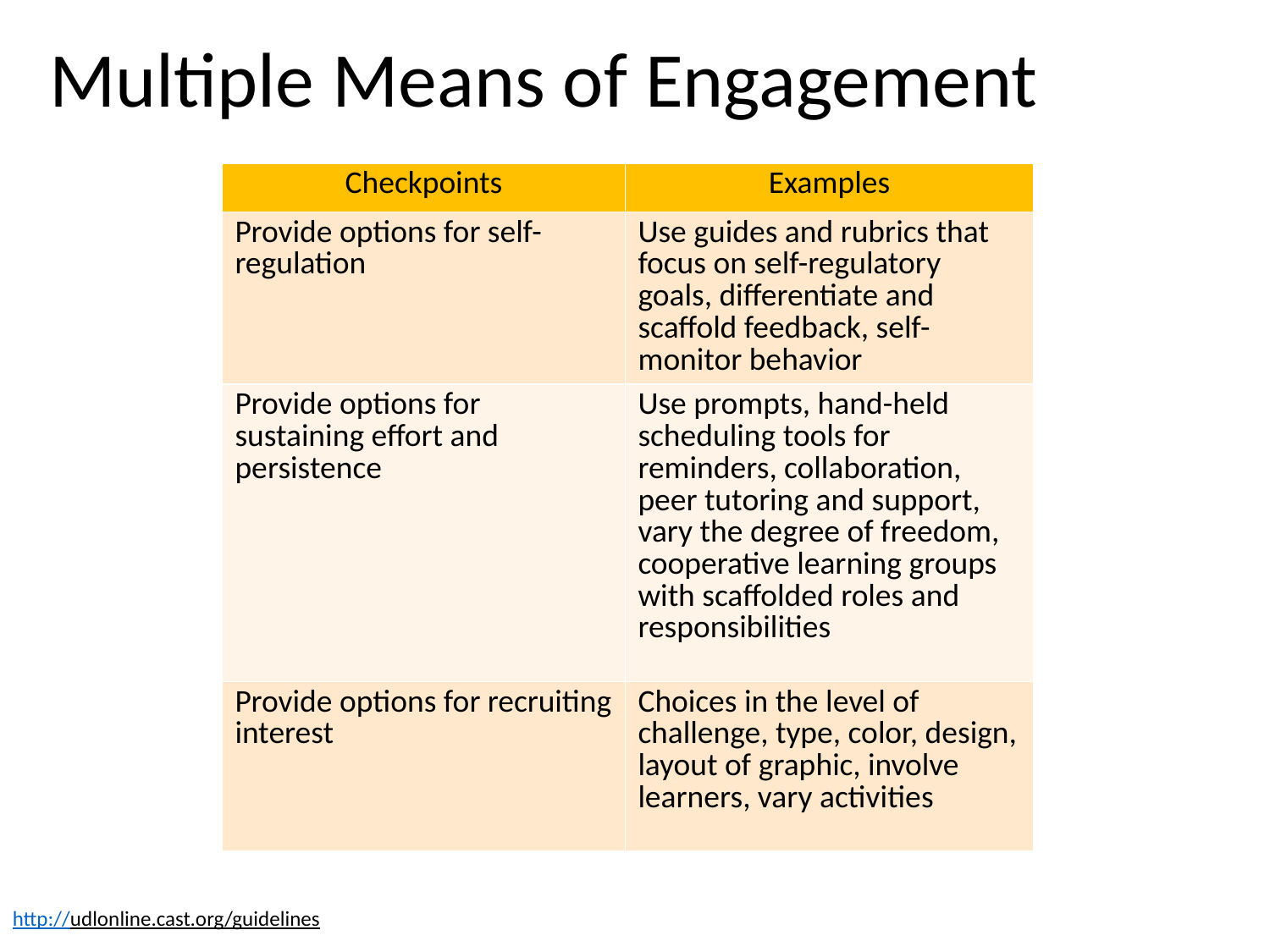

# Multiple Means of Engagement
| Checkpoints | Examples |
| --- | --- |
| Provide options for self-regulation | Use guides and rubrics that focus on self-regulatory goals, differentiate and scaffold feedback, self-monitor behavior |
| Provide options for sustaining effort and persistence | Use prompts, hand-held scheduling tools for reminders, collaboration, peer tutoring and support, vary the degree of freedom, cooperative learning groups with scaffolded roles and responsibilities |
| Provide options for recruiting interest | Choices in the level of challenge, type, color, design, layout of graphic, involve learners, vary activities |
http://udlonline.cast.org/guidelines